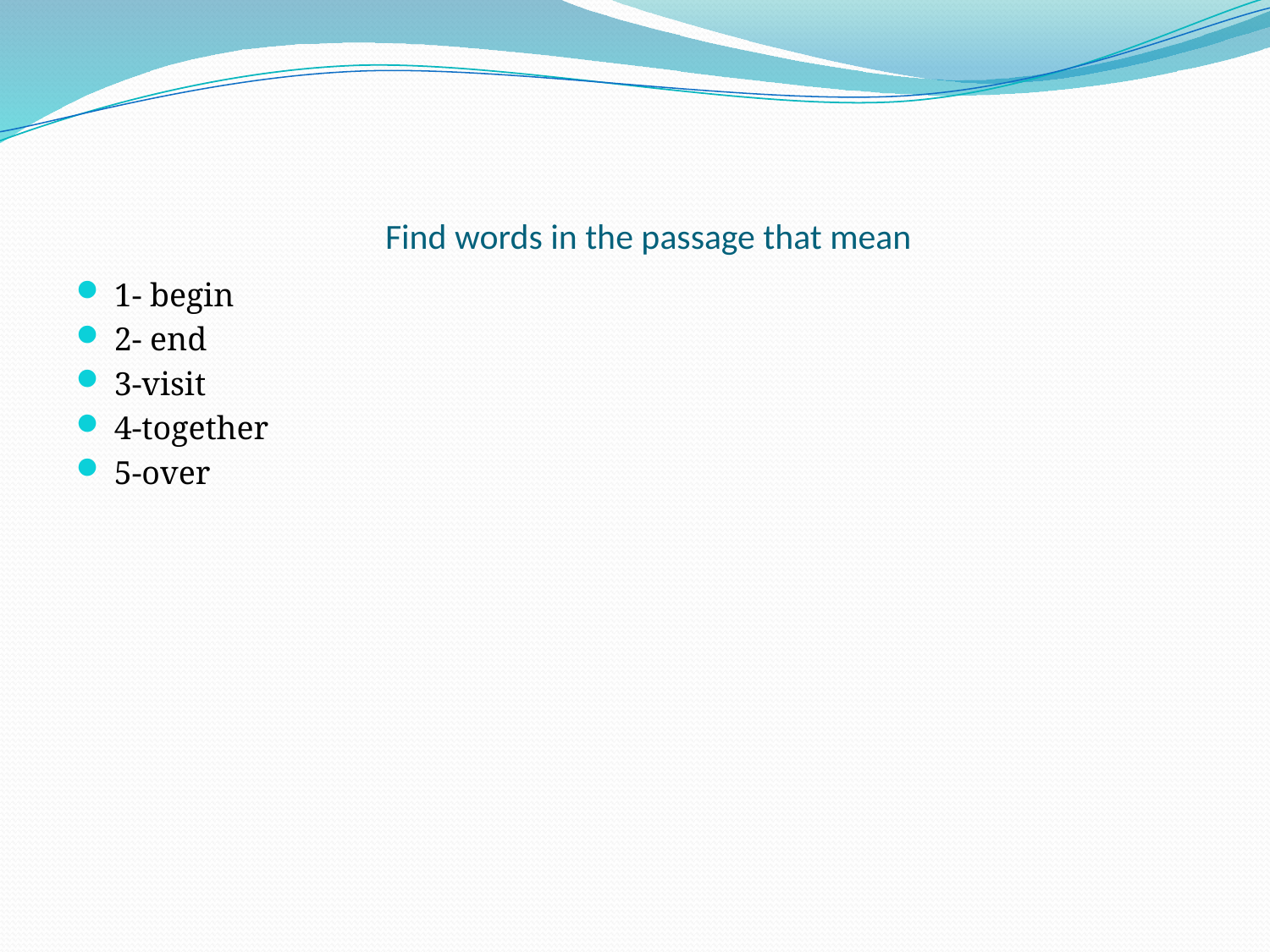

# Find words in the passage that mean
1- begin
2- end
3-visit
4-together
5-over